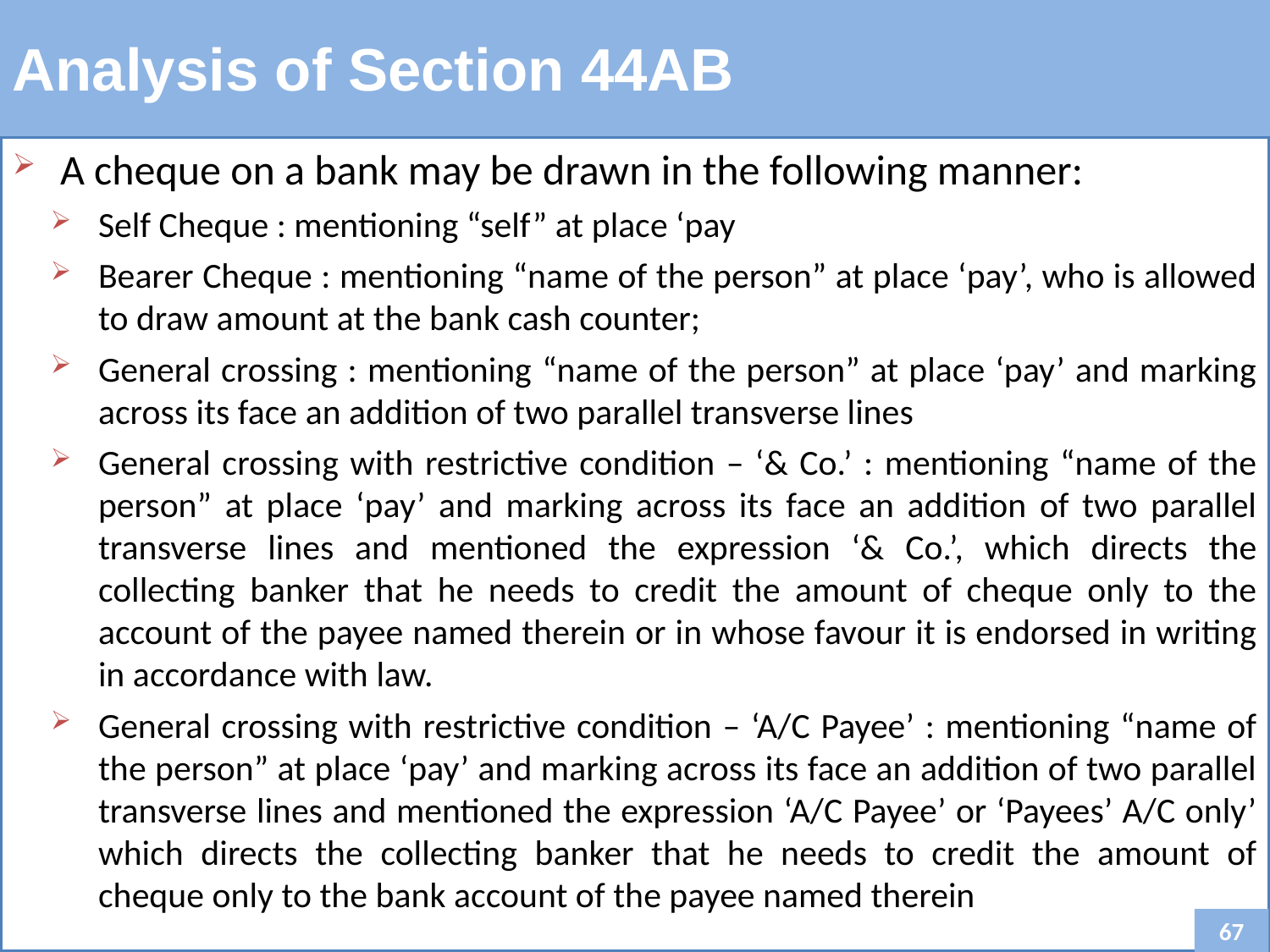

Analysis of Section 44AB
A cheque on a bank may be drawn in the following manner:
Self Cheque : mentioning “self” at place ‘pay
Bearer Cheque : mentioning “name of the person” at place ‘pay’, who is allowed to draw amount at the bank cash counter;
General crossing : mentioning “name of the person” at place ‘pay’ and marking across its face an addition of two parallel transverse lines
General crossing with restrictive condition – ‘& Co.’ : mentioning “name of the person” at place ‘pay’ and marking across its face an addition of two parallel transverse lines and mentioned the expression ‘& Co.’, which directs the collecting banker that he needs to credit the amount of cheque only to the account of the payee named therein or in whose favour it is endorsed in writing in accordance with law.
General crossing with restrictive condition – ‘A/C Payee’ : mentioning “name of the person” at place ‘pay’ and marking across its face an addition of two parallel transverse lines and mentioned the expression ‘A/C Payee’ or ‘Payees’ A/C only’ which directs the collecting banker that he needs to credit the amount of cheque only to the bank account of the payee named therein
67